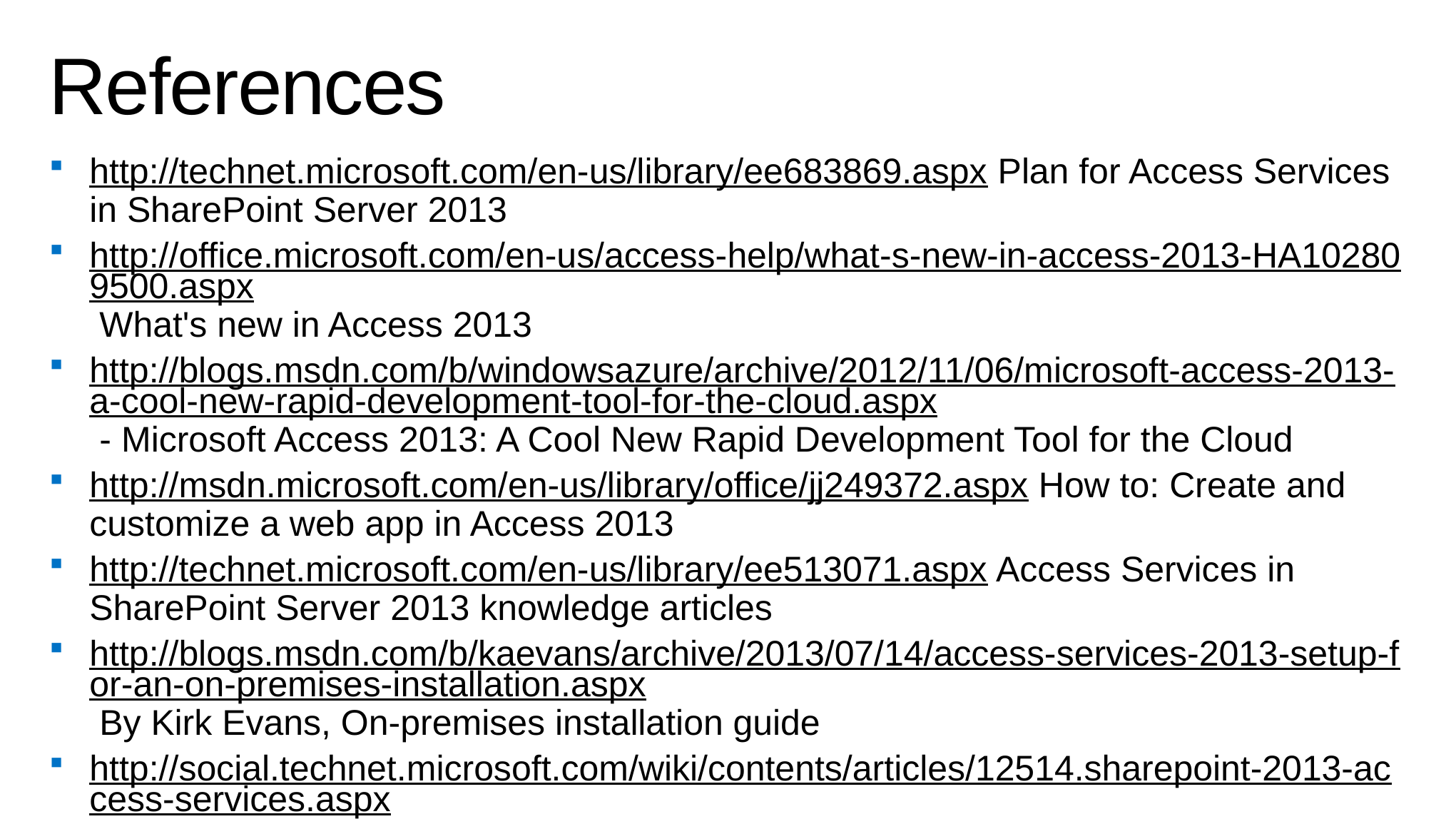

# References
http://technet.microsoft.com/en-us/library/ee683869.aspx Plan for Access Services in SharePoint Server 2013
http://office.microsoft.com/en-us/access-help/what-s-new-in-access-2013-HA102809500.aspx What's new in Access 2013
http://blogs.msdn.com/b/windowsazure/archive/2012/11/06/microsoft-access-2013-a-cool-new-rapid-development-tool-for-the-cloud.aspx - Microsoft Access 2013: A Cool New Rapid Development Tool for the Cloud
http://msdn.microsoft.com/en-us/library/office/jj249372.aspx How to: Create and customize a web app in Access 2013
http://technet.microsoft.com/en-us/library/ee513071.aspx Access Services in SharePoint Server 2013 knowledge articles
http://blogs.msdn.com/b/kaevans/archive/2013/07/14/access-services-2013-setup-for-an-on-premises-installation.aspx By Kirk Evans, On-premises installation guide
http://social.technet.microsoft.com/wiki/contents/articles/12514.sharepoint-2013-access-services.aspx SharePoint 2013: Access Services on TechNet Wiki